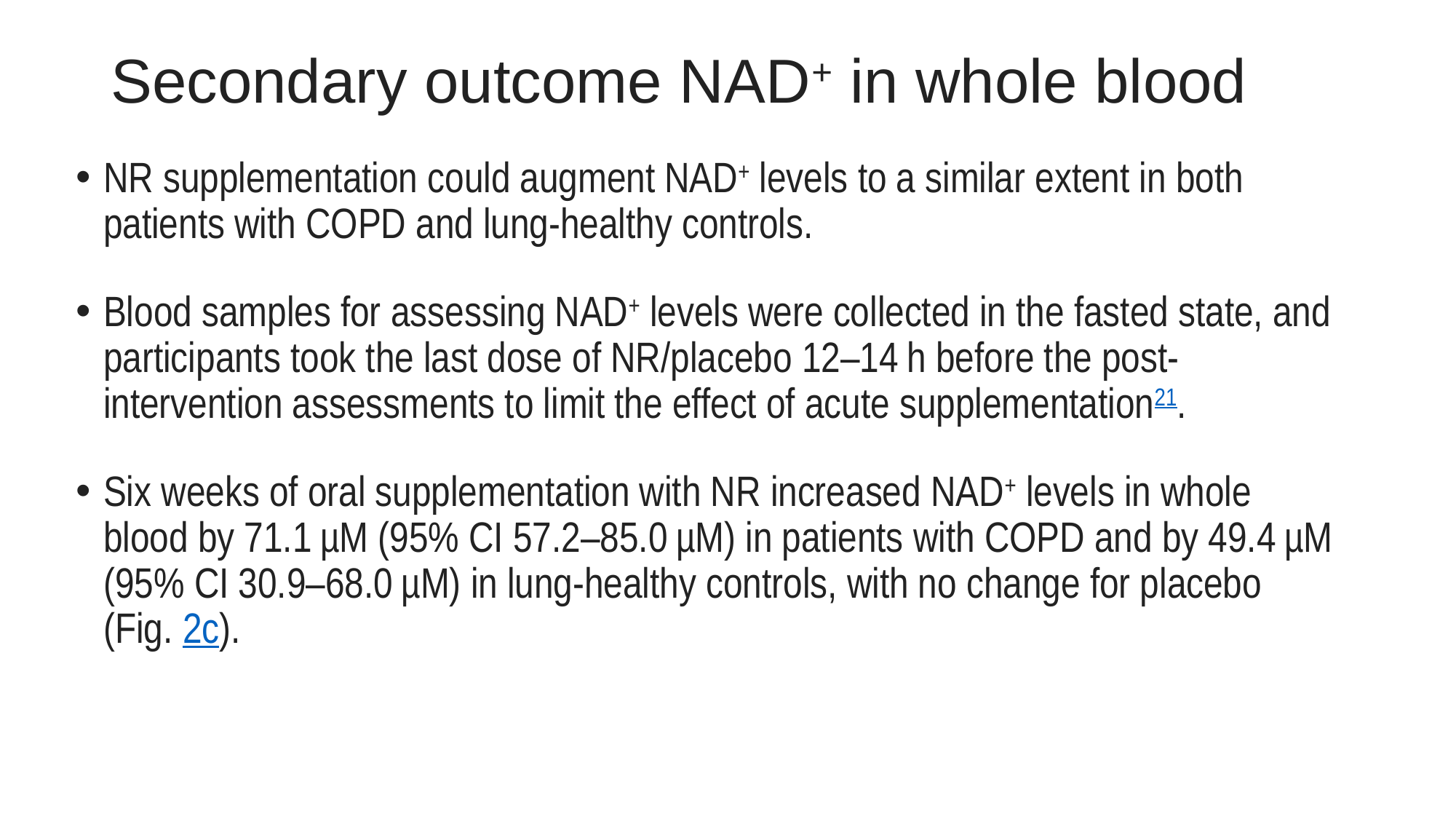

# Secondary outcome NAD+ in whole blood
NR supplementation could augment NAD+ levels to a similar extent in both patients with COPD and lung-healthy controls.
Blood samples for assessing NAD+ levels were collected in the fasted state, and participants took the last dose of NR/placebo 12–14 h before the post-intervention assessments to limit the effect of acute supplementation21.
Six weeks of oral supplementation with NR increased NAD+ levels in whole blood by 71.1 µM (95% CI 57.2–85.0 µM) in patients with COPD and by 49.4 µM (95% CI 30.9–68.0 µM) in lung-healthy controls, with no change for placebo (Fig. 2c).